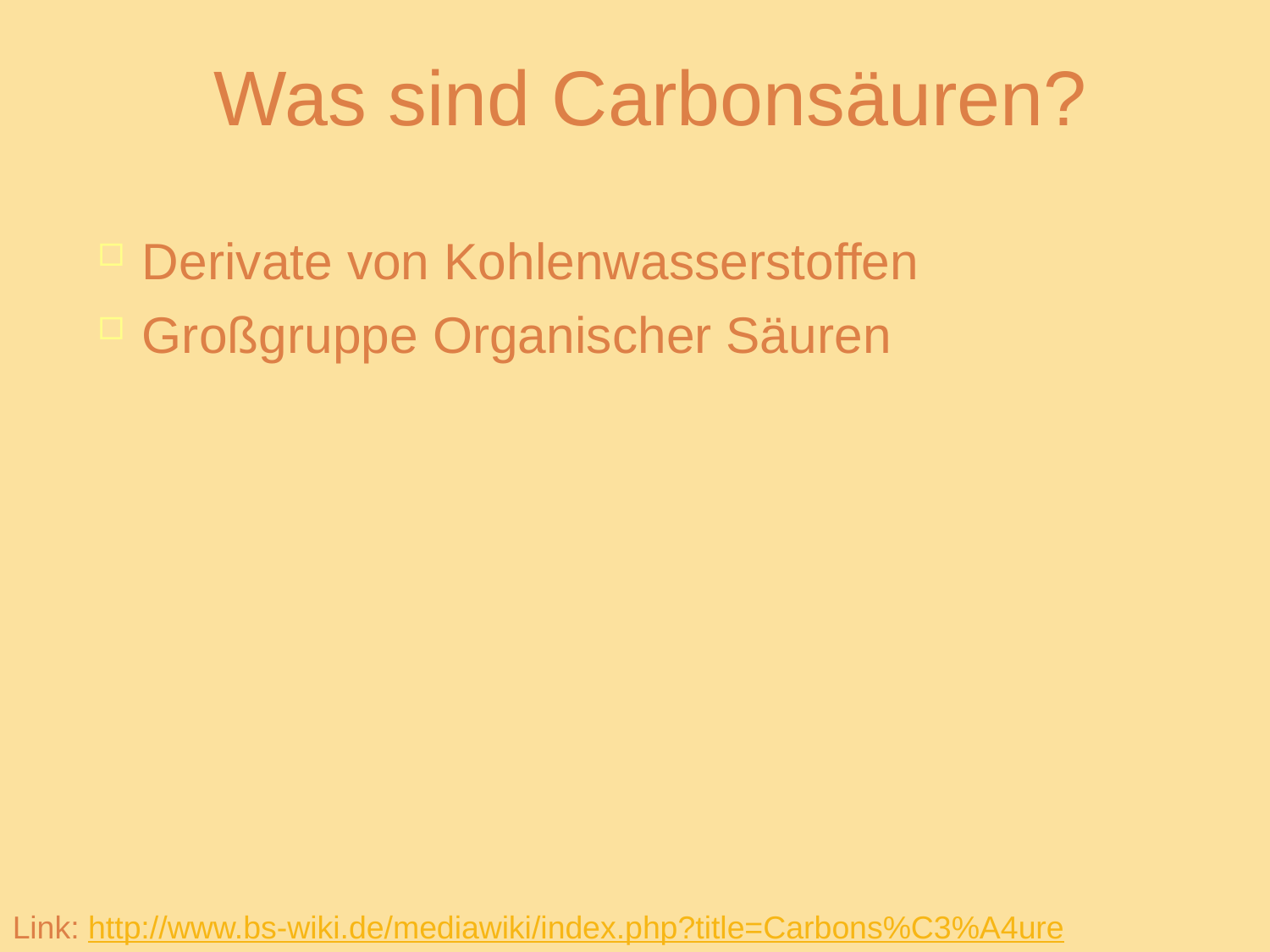

# Was sind Carbonsäuren?
Derivate von Kohlenwasserstoffen
Großgruppe Organischer Säuren
Link: http://www.bs-wiki.de/mediawiki/index.php?title=Carbons%C3%A4ure